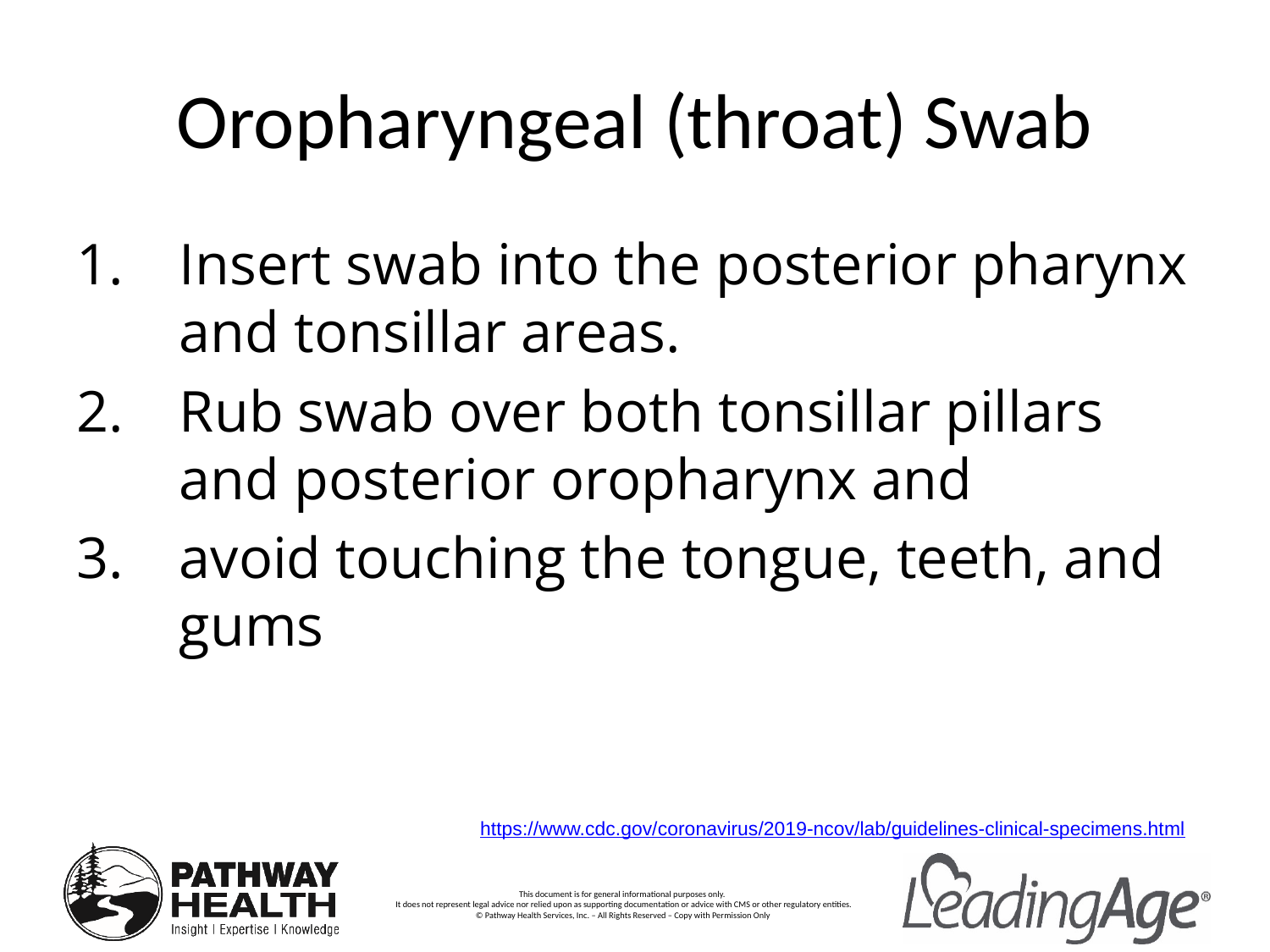

# Oropharyngeal (throat) Swab
Insert swab into the posterior pharynx and tonsillar areas.
Rub swab over both tonsillar pillars and posterior oropharynx and
avoid touching the tongue, teeth, and gums
 https://www.cdc.gov/coronavirus/2019-ncov/lab/guidelines-clinical-specimens.html